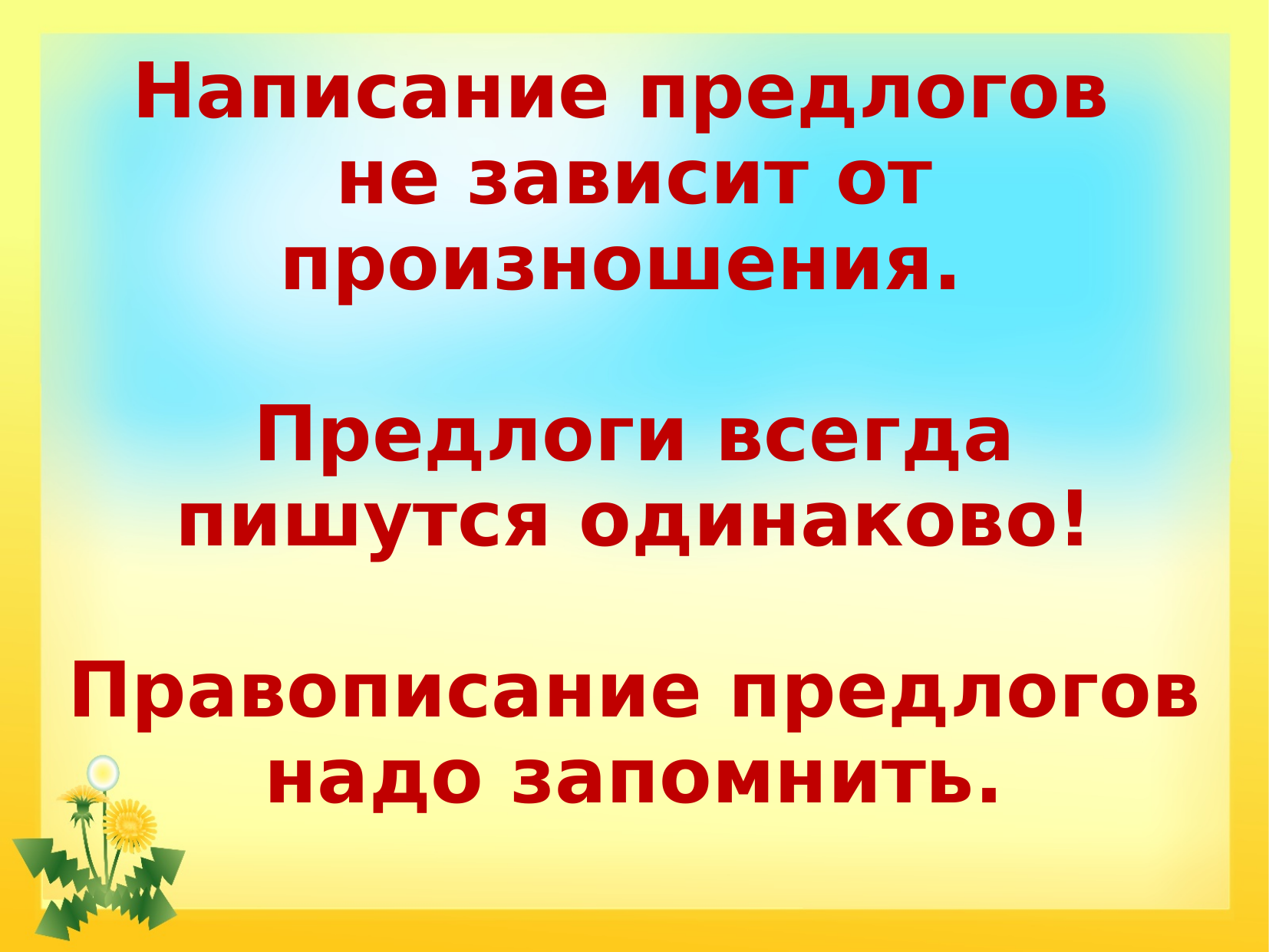

Написание предлогов
не зависит от произношения.

Предлоги всегда пишутся одинаково!

Правописание предлогов надо запомнить.